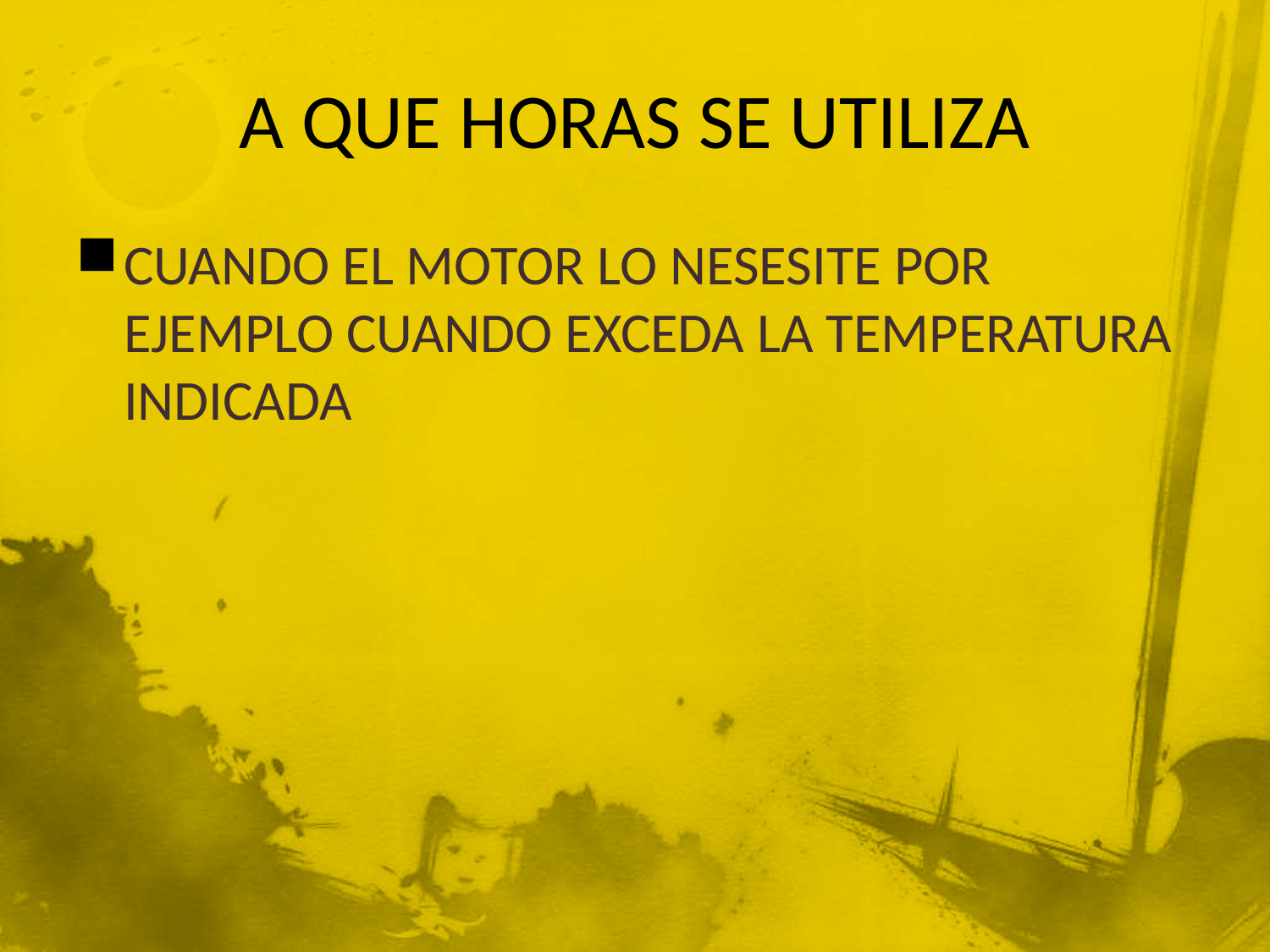

# A QUE HORAS SE UTILIZA
CUANDO EL MOTOR LO NESESITE POR EJEMPLO CUANDO EXCEDA LA TEMPERATURA INDICADA